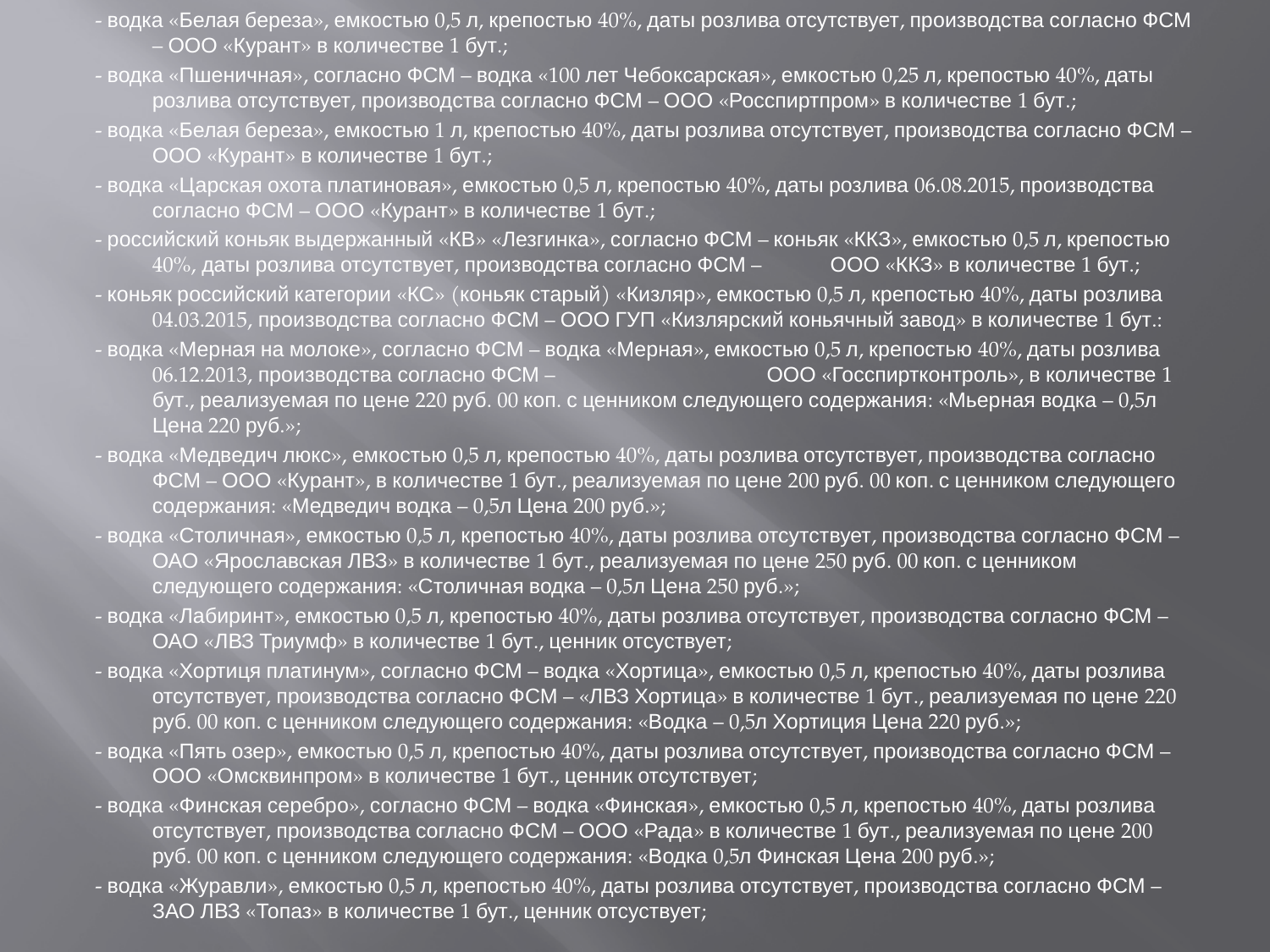

- водка «Белая береза», емкостью 0,5 л, крепостью 40%, даты розлива отсутствует, производства согласно ФСМ – ООО «Курант» в количестве 1 бут.;
- водка «Пшеничная», согласно ФСМ – водка «100 лет Чебоксарская», емкостью 0,25 л, крепостью 40%, даты розлива отсутствует, производства согласно ФСМ – ООО «Росспиртпром» в количестве 1 бут.;
- водка «Белая береза», емкостью 1 л, крепостью 40%, даты розлива отсутствует, производства согласно ФСМ – ООО «Курант» в количестве 1 бут.;
- водка «Царская охота платиновая», емкостью 0,5 л, крепостью 40%, даты розлива 06.08.2015, производства согласно ФСМ – ООО «Курант» в количестве 1 бут.;
- российский коньяк выдержанный «КВ» «Лезгинка», согласно ФСМ – коньяк «ККЗ», емкостью 0,5 л, крепостью 40%, даты розлива отсутствует, производства согласно ФСМ –             ООО «ККЗ» в количестве 1 бут.;
- коньяк российский категории «КС» (коньяк старый) «Кизляр», емкостью 0,5 л, крепостью 40%, даты розлива 04.03.2015, производства согласно ФСМ – ООО ГУП «Кизлярский коньячный завод» в количестве 1 бут.:
- водка «Мерная на молоке», согласно ФСМ – водка «Мерная», емкостью 0,5 л, крепостью 40%, даты розлива 06.12.2013, производства согласно ФСМ –                                        ООО «Госспиртконтроль», в количестве 1 бут., реализуемая по цене 220 руб. 00 коп. с ценником следующего содержания: «Мьерная водка – 0,5л Цена 220 руб.»;
- водка «Медведич люкс», емкостью 0,5 л, крепостью 40%, даты розлива отсутствует, производства согласно ФСМ – ООО «Курант», в количестве 1 бут., реализуемая по цене 200 руб. 00 коп. с ценником следующего содержания: «Медведич водка – 0,5л Цена 200 руб.»;
- водка «Столичная», емкостью 0,5 л, крепостью 40%, даты розлива отсутствует, производства согласно ФСМ – ОАО «Ярославская ЛВЗ» в количестве 1 бут., реализуемая по цене 250 руб. 00 коп. с ценником следующего содержания: «Столичная водка – 0,5л Цена 250 руб.»;
- водка «Лабиринт», емкостью 0,5 л, крепостью 40%, даты розлива отсутствует, производства согласно ФСМ – ОАО «ЛВЗ Триумф» в количестве 1 бут., ценник отсуствует;
- водка «Хортиця платинум», согласно ФСМ – водка «Хортица», емкостью 0,5 л, крепостью 40%, даты розлива отсутствует, производства согласно ФСМ – «ЛВЗ Хортица» в количестве 1 бут., реализуемая по цене 220 руб. 00 коп. с ценником следующего содержания: «Водка – 0,5л Хортиция Цена 220 руб.»;
- водка «Пять озер», емкостью 0,5 л, крепостью 40%, даты розлива отсутствует, производства согласно ФСМ – ООО «Омсквинпром» в количестве 1 бут., ценник отсутствует;
- водка «Финская серебро», согласно ФСМ – водка «Финская», емкостью 0,5 л, крепостью 40%, даты розлива отсутствует, производства согласно ФСМ – ООО «Рада» в количестве 1 бут., реализуемая по цене 200 руб. 00 коп. с ценником следующего содержания: «Водка 0,5л Финская Цена 200 руб.»;
- водка «Журавли», емкостью 0,5 л, крепостью 40%, даты розлива отсутствует, производства согласно ФСМ – ЗАО ЛВЗ «Топаз» в количестве 1 бут., ценник отсуствует;